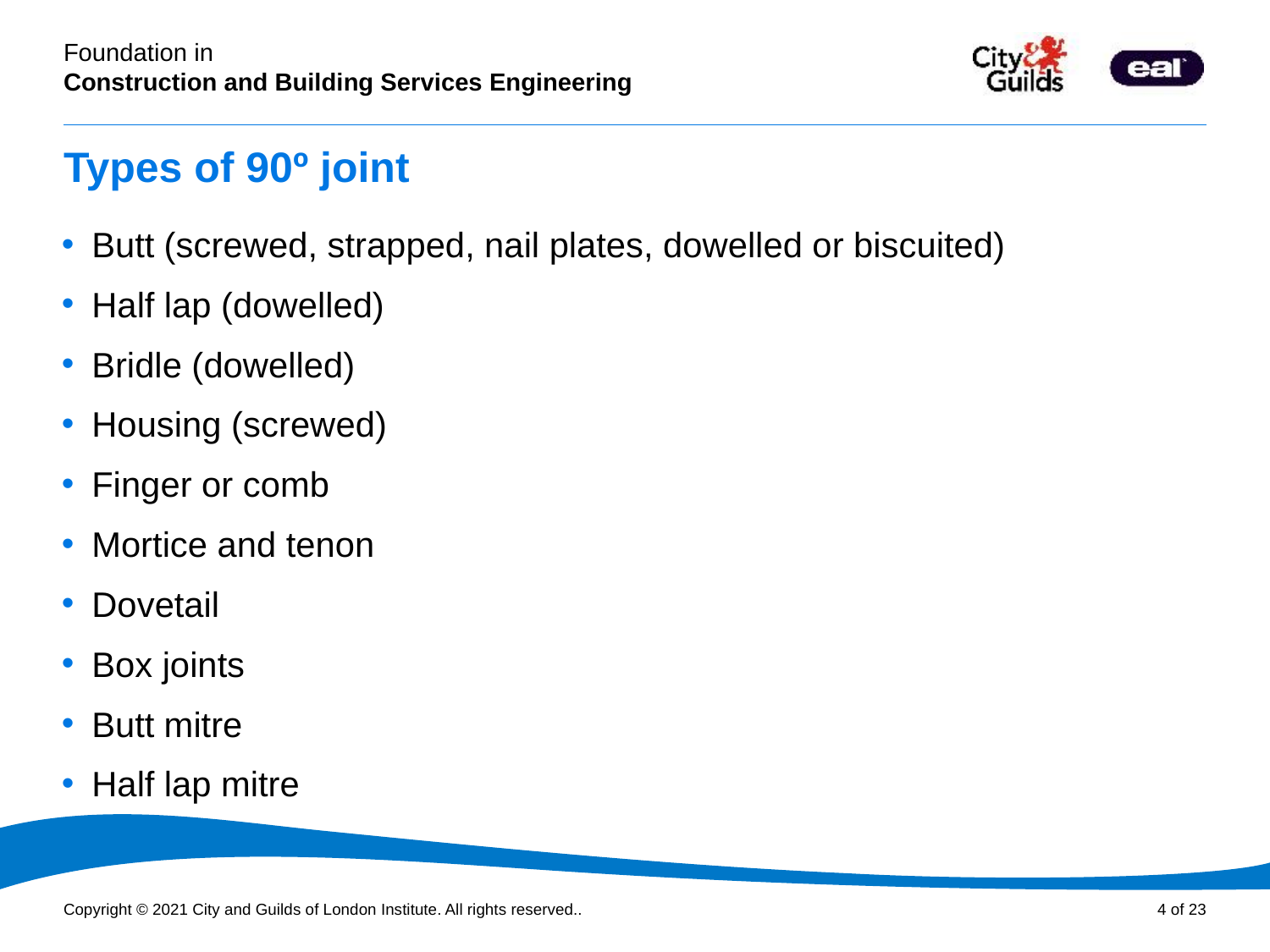

# Types of 90º joint
Butt (screwed, strapped, nail plates, dowelled or biscuited)
Half lap (dowelled)
Bridle (dowelled)
Housing (screwed)
Finger or comb
Mortice and tenon
Dovetail
Box joints
Butt mitre
Half lap mitre